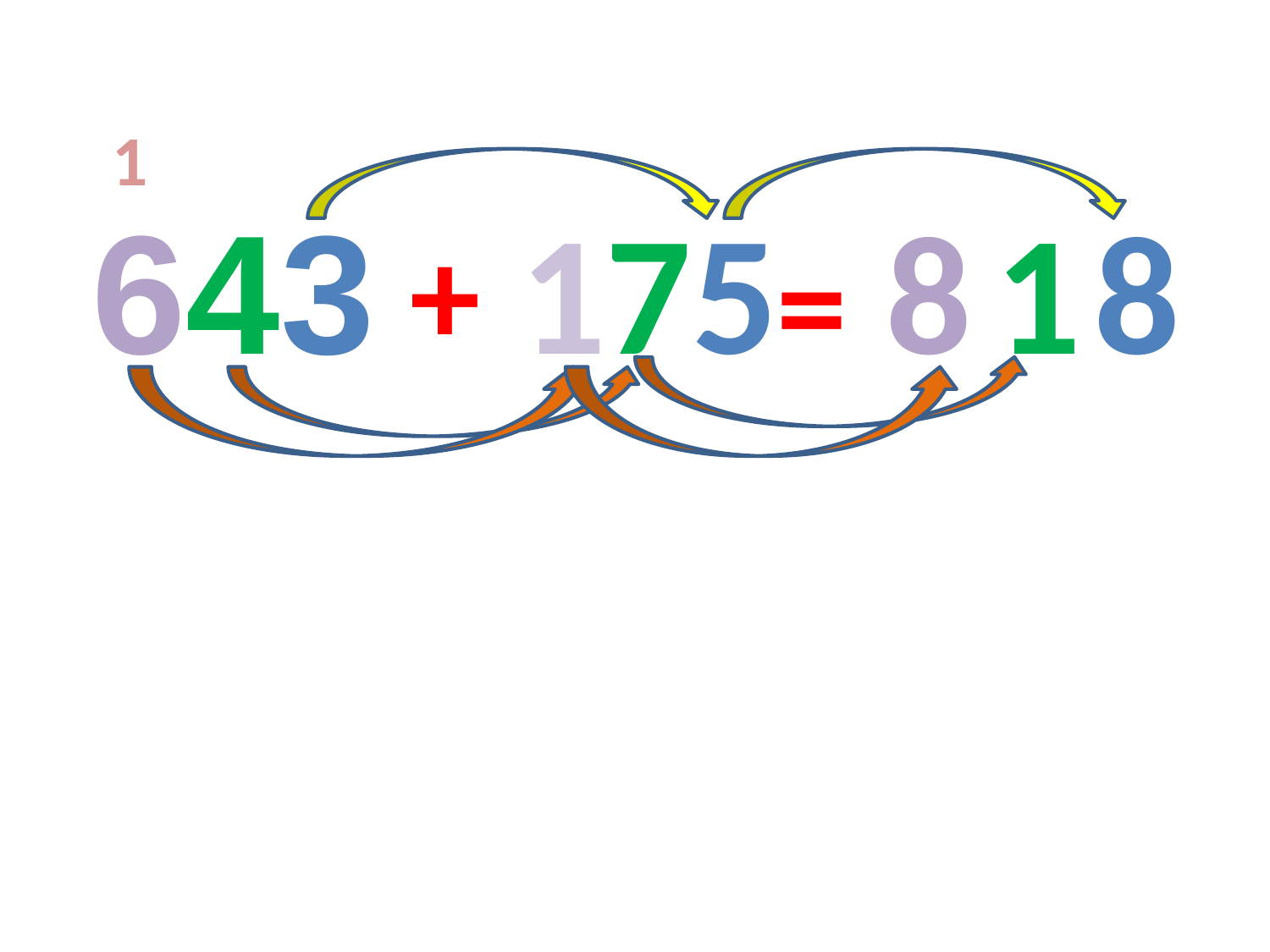

1

643
175
8
1
8
+
=